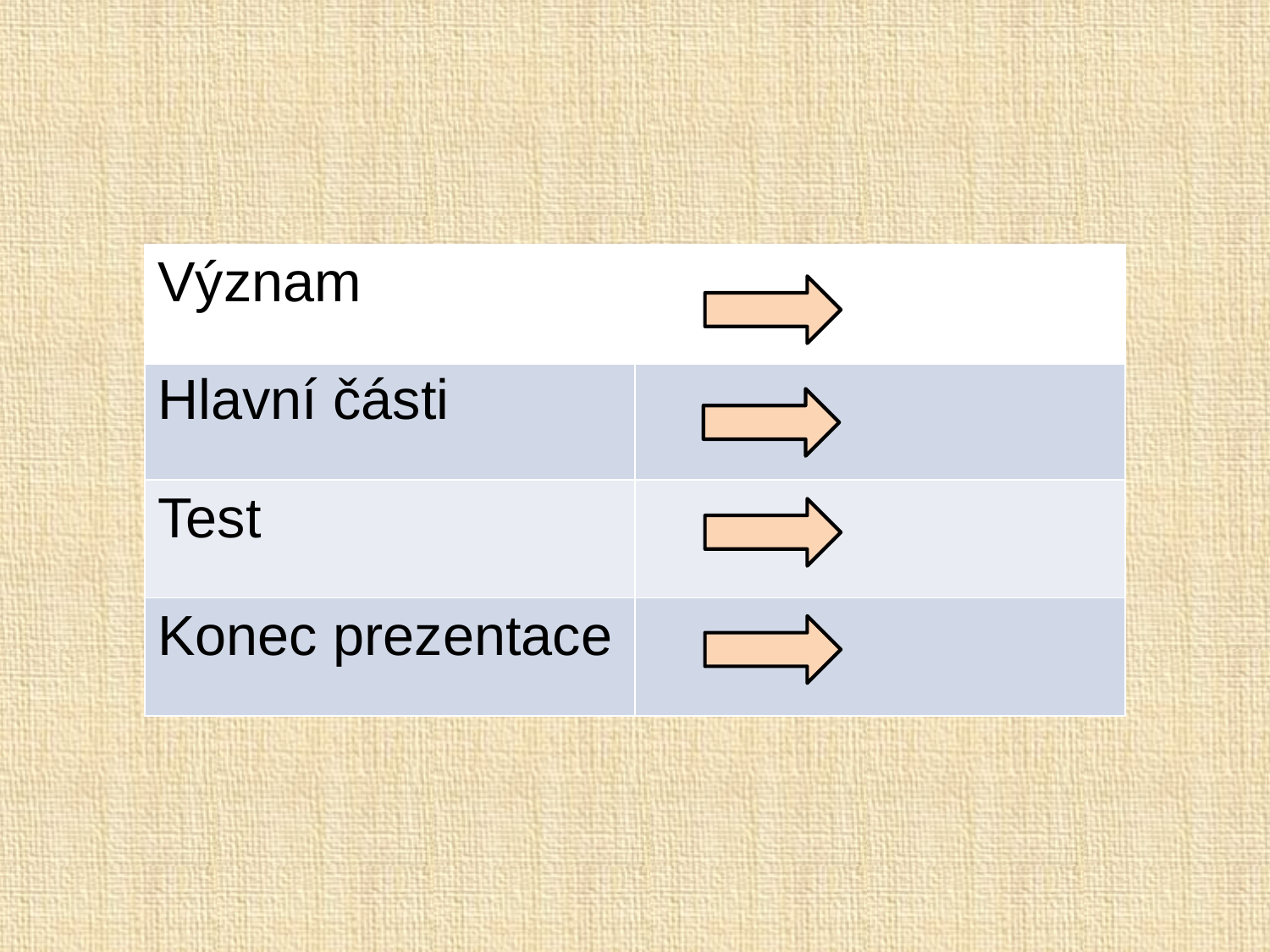

| Význam |  |
| --- | --- |
| Hlavní části |  |
| Test |  |
| Konec prezentace |  |